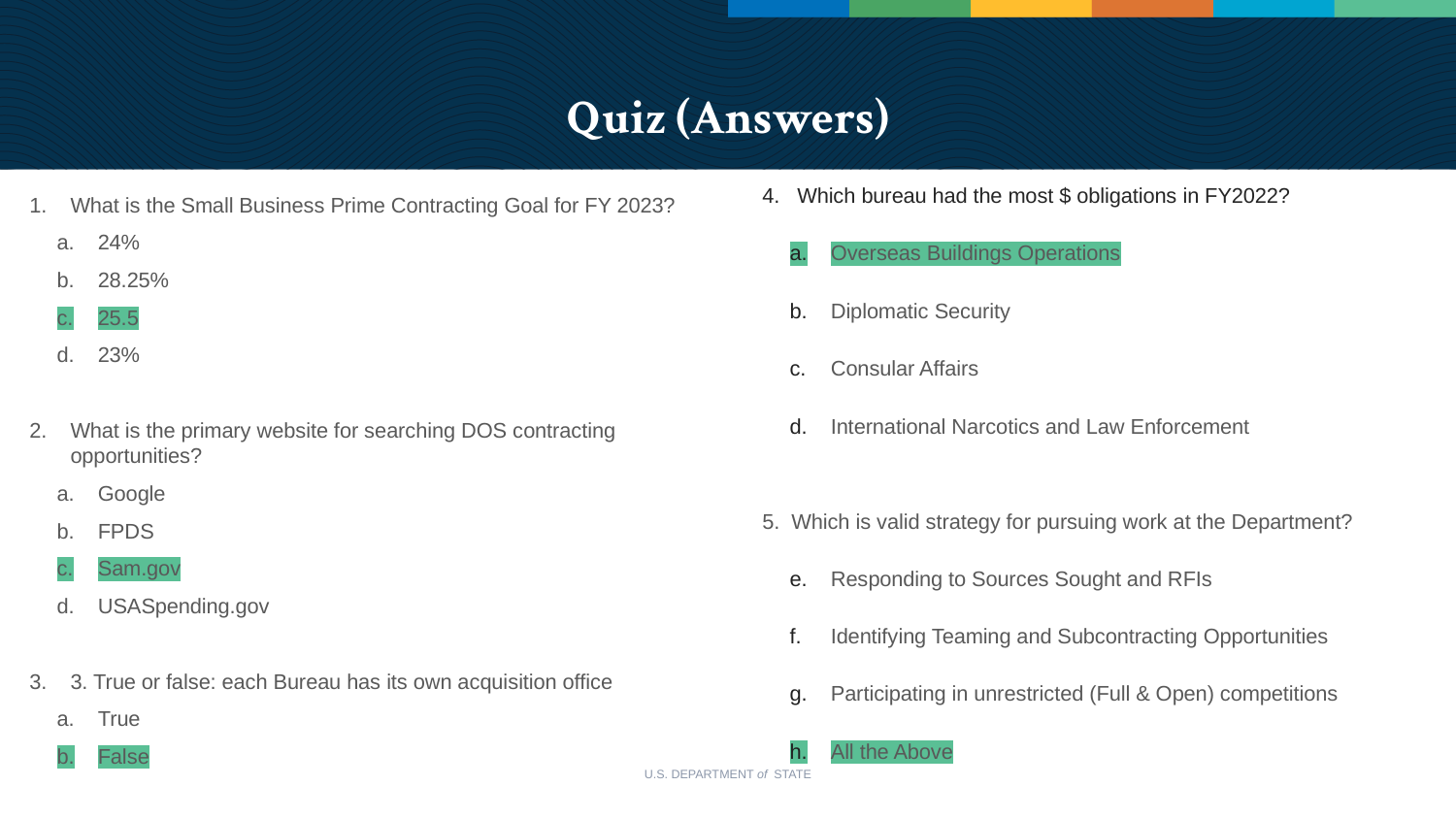

# Quiz (Answers)
What is the Small Business Prime Contracting Goal for FY 2023?
24%
28.25%
25.5
23%

What is the primary website for searching DOS contracting opportunities?
Google
FPDS
Sam.gov
USASpending.gov

3. True or false: each Bureau has its own acquisition office
True
False

4.   Which bureau had the most $ obligations in FY2022?
Overseas Buildings Operations
Diplomatic Security
Consular Affairs
International Narcotics and Law Enforcement

5.  Which is valid strategy for pursuing work at the Department?
Responding to Sources Sought and RFIs
Identifying Teaming and Subcontracting Opportunities
Participating in unrestricted (Full & Open) competitions
All the Above